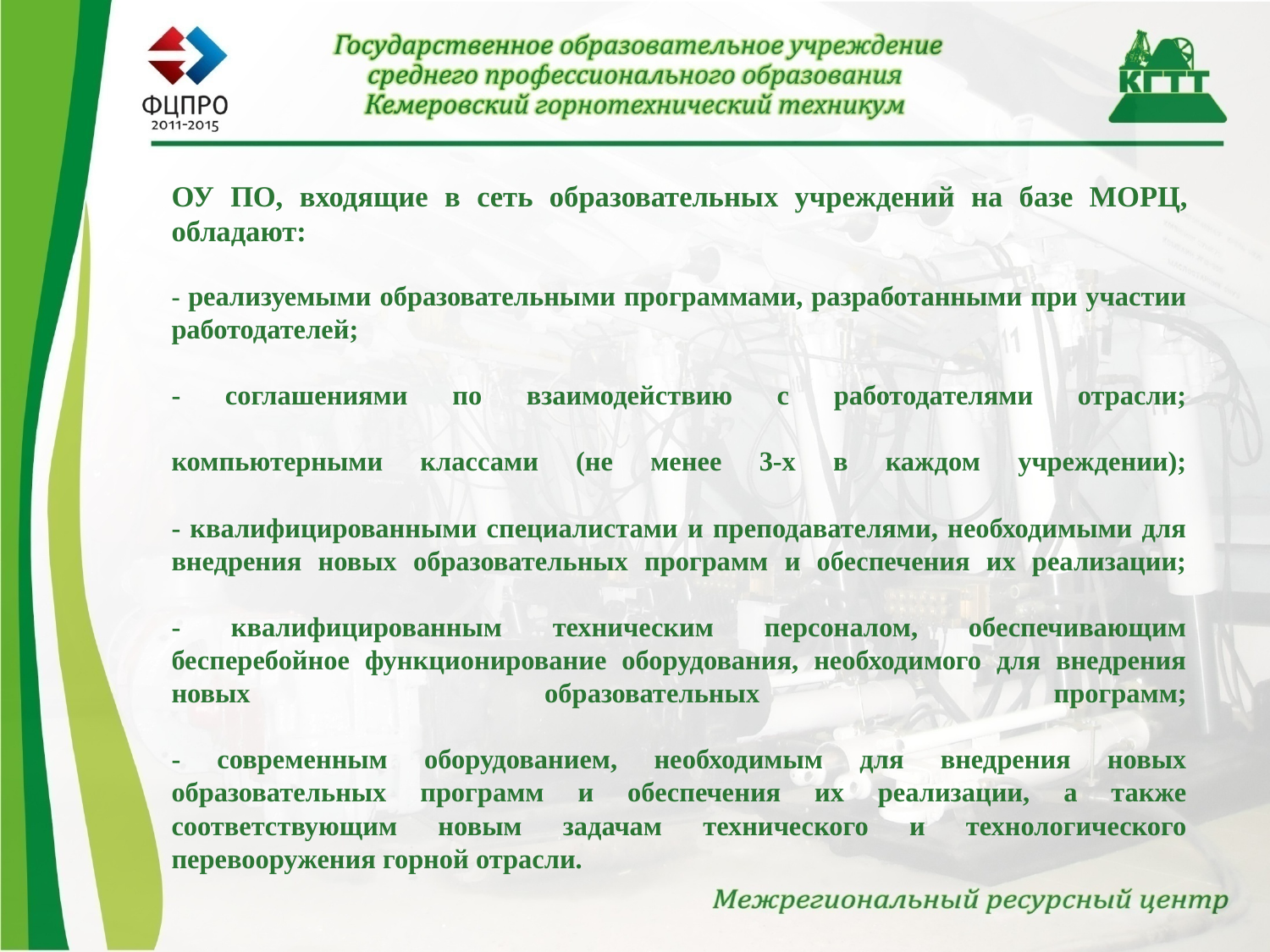

# ОУ ПО, входящие в сеть образовательных учреждений на базе МОРЦ, обладают: - реализуемыми образовательными программами, разработанными при участии работодателей; - соглашениями по взаимодействию с работодателями отрасли; компьютерными классами (не менее 3-х в каждом учреждении); - квалифицированными специалистами и преподавателями, необходимыми для внедрения новых образовательных программ и обеспечения их реализации; - квалифицированным техническим персоналом, обеспечивающим бесперебойное функционирование оборудования, необходимого для внедрения новых образовательных программ; - современным оборудованием, необходимым для внедрения новых образовательных программ и обеспечения их реализации, а также соответствующим новым задачам технического и технологического перевооружения горной отрасли.